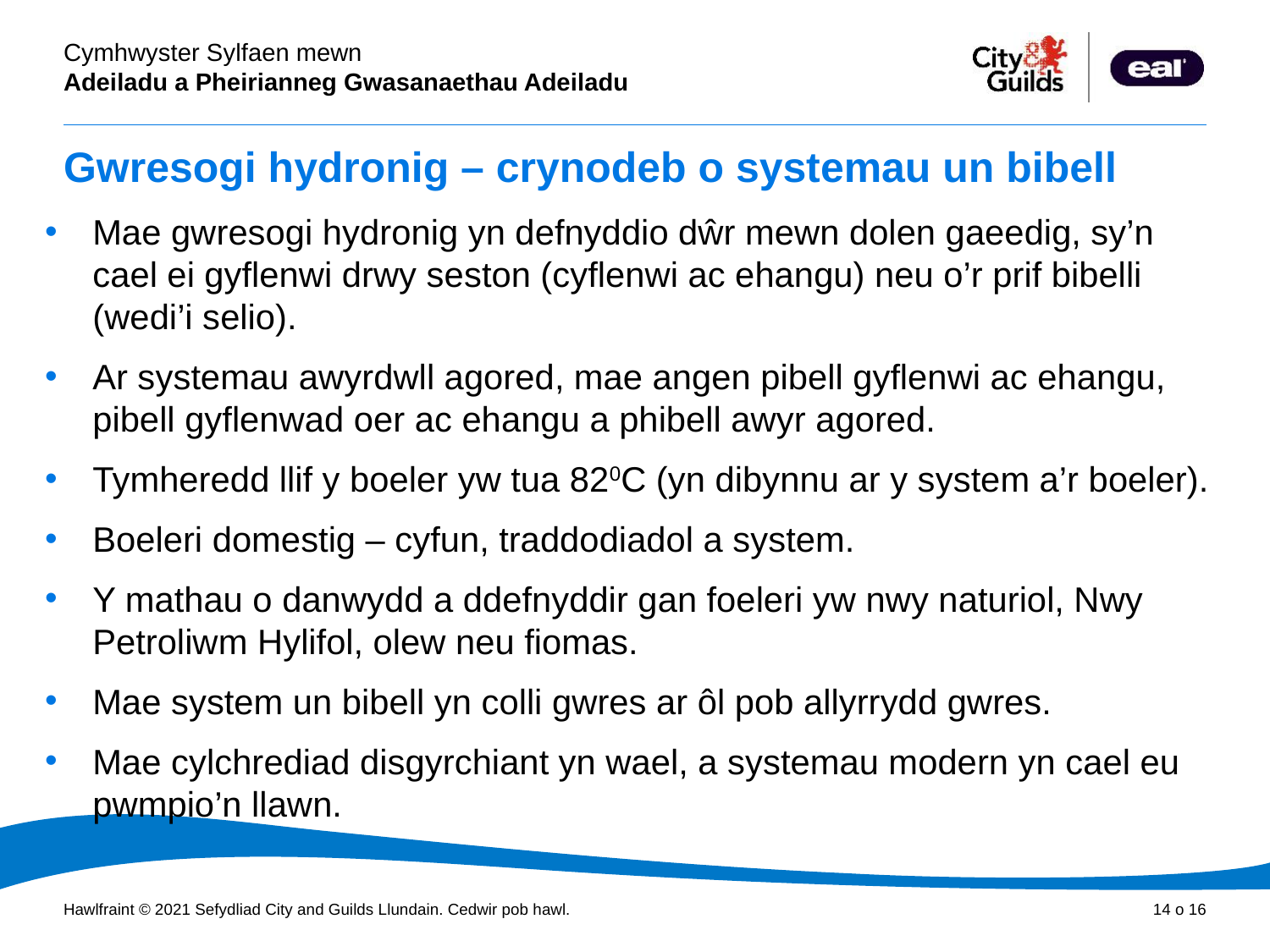

# Gwresogi hydronig – crynodeb o systemau un bibell
Mae gwresogi hydronig yn defnyddio dŵr mewn dolen gaeedig, sy’n cael ei gyflenwi drwy seston (cyflenwi ac ehangu) neu o’r prif bibelli (wedi’i selio).
Ar systemau awyrdwll agored, mae angen pibell gyflenwi ac ehangu, pibell gyflenwad oer ac ehangu a phibell awyr agored.
Tymheredd llif y boeler yw tua 820C (yn dibynnu ar y system a’r boeler).
Boeleri domestig – cyfun, traddodiadol a system.
Y mathau o danwydd a ddefnyddir gan foeleri yw nwy naturiol, Nwy Petroliwm Hylifol, olew neu fiomas.
Mae system un bibell yn colli gwres ar ôl pob allyrrydd gwres.
Mae cylchrediad disgyrchiant yn wael, a systemau modern yn cael eu pwmpio’n llawn.